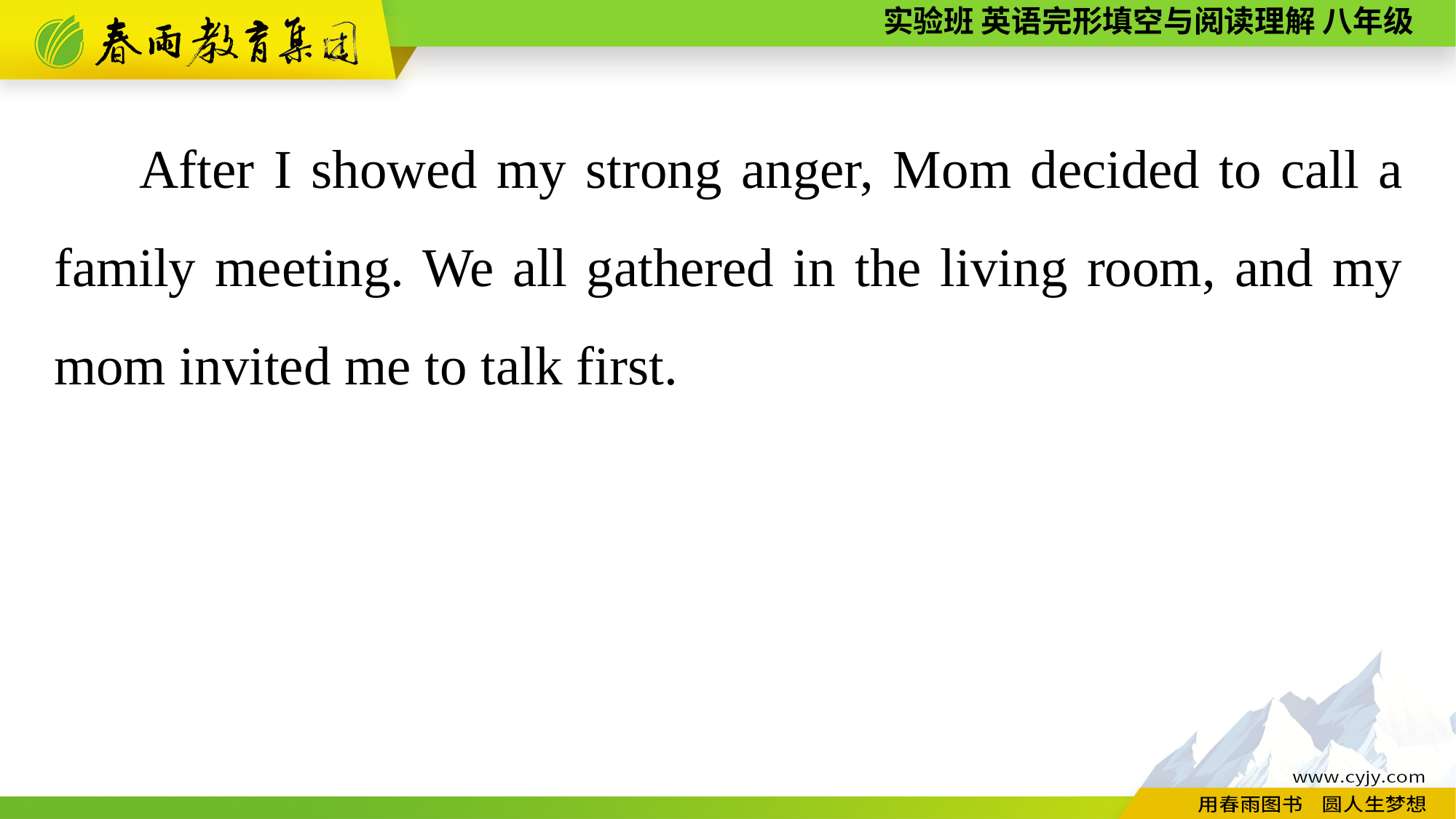

After I showed my strong anger, Mom decided to call a family meeting. We all gathered in the living room, and my mom invited me to talk first.